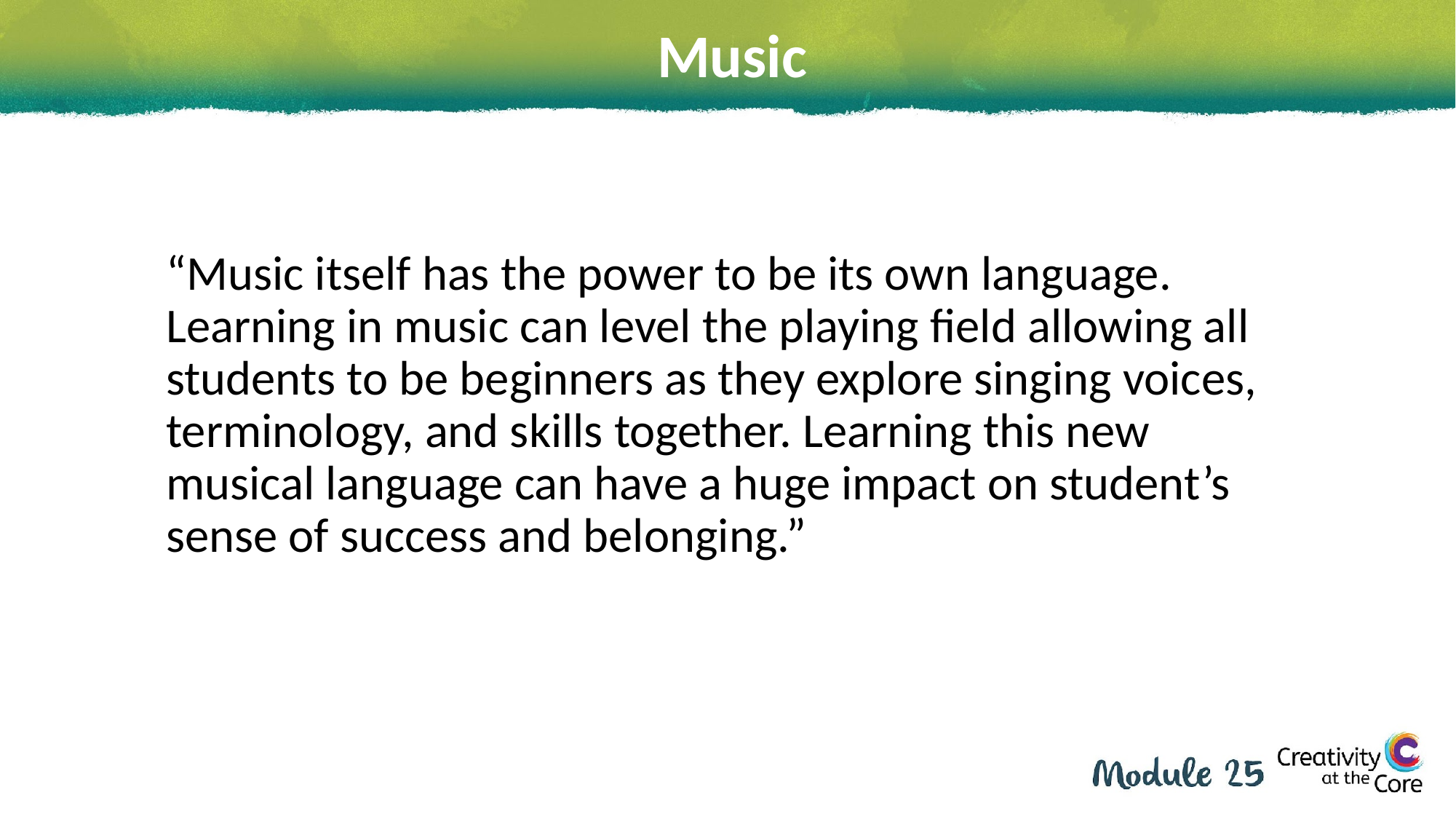

# Music
“Music itself has the power to be its own language. Learning in music can level the playing field allowing all students to be beginners as they explore singing voices, terminology, and skills together. Learning this new musical language can have a huge impact on student’s sense of success and belonging.”